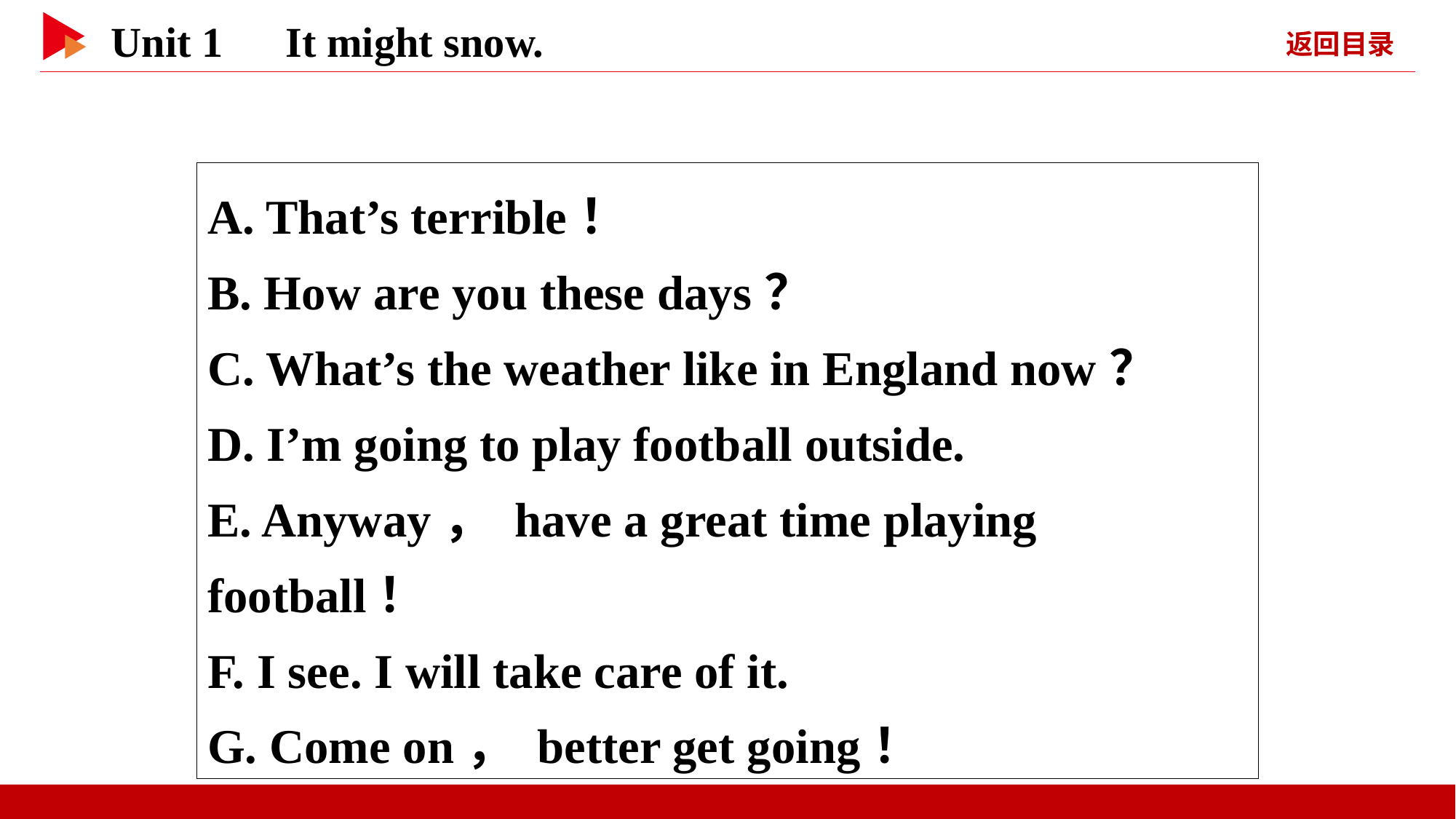

A. That’s terrible！
B. How are you these days？
C. What’s the weather like in England now？
D. I’m going to play football outside.
E. Anyway， have a great time playing football！
F. I see. I will take care of it.
G. Come on， better get going！